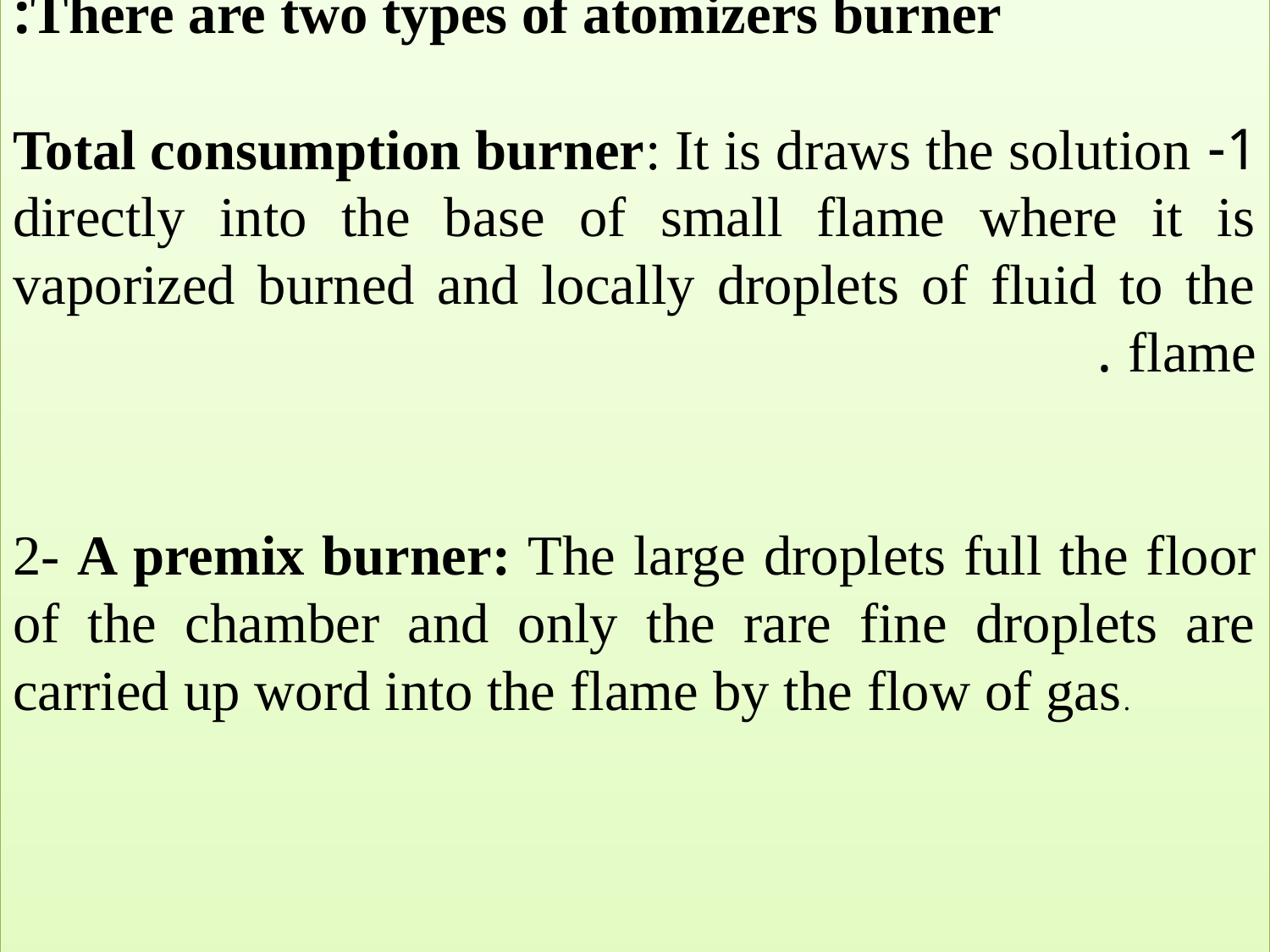

There are two types of atomizers burner:

1- Total consumption burner: It is draws the solution directly into the base of small flame where it is vaporized burned and locally droplets of fluid to the flame .

2- A premix burner: The large droplets full the floor of the chamber and only the rare fine droplets are carried up word into the flame by the flow of gas.